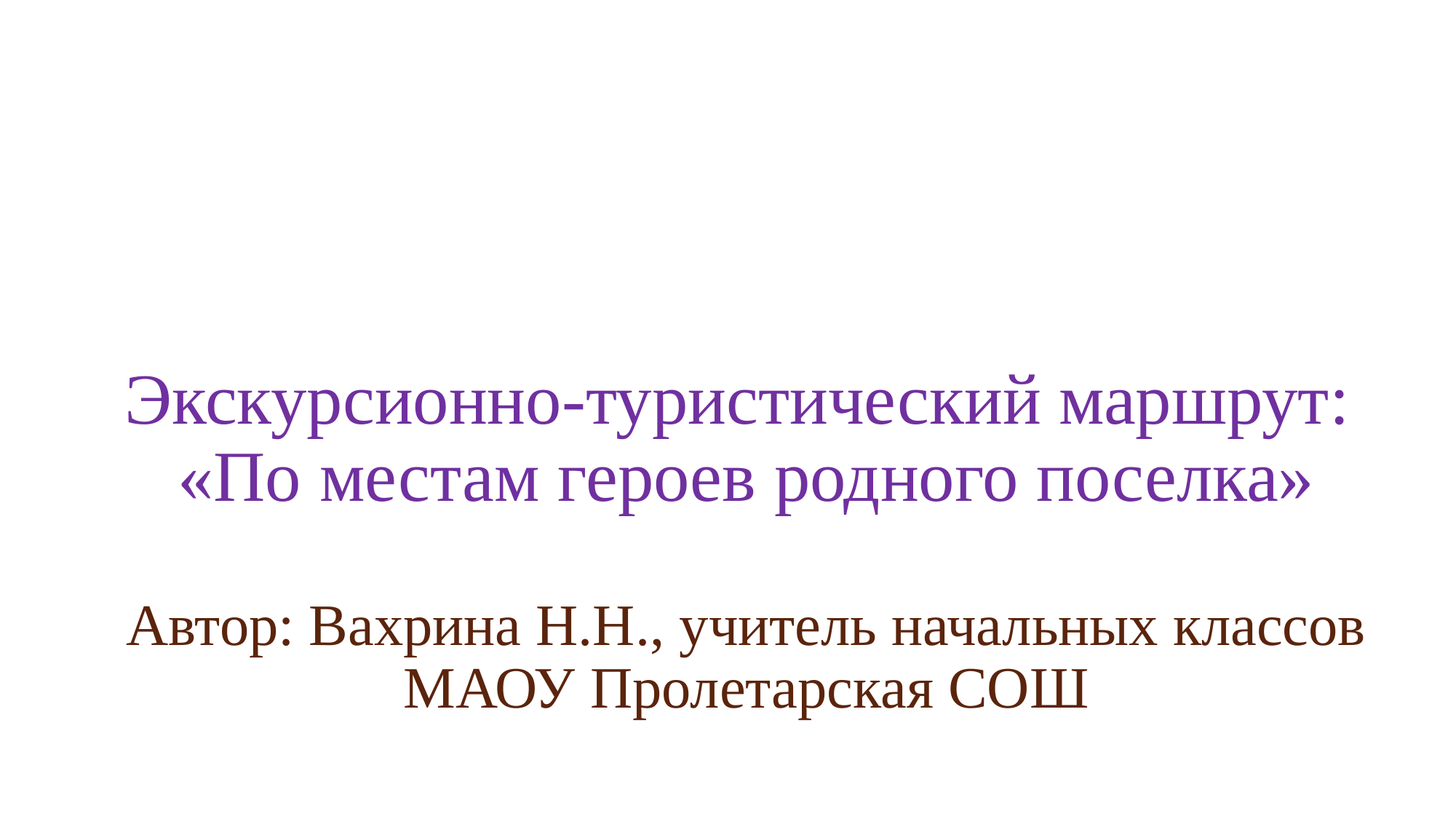

# Экскурсионно-туристический маршрут: «По местам героев родного поселка» Автор: Вахрина Н.Н., учитель начальных классов МАОУ Пролетарская СОШ